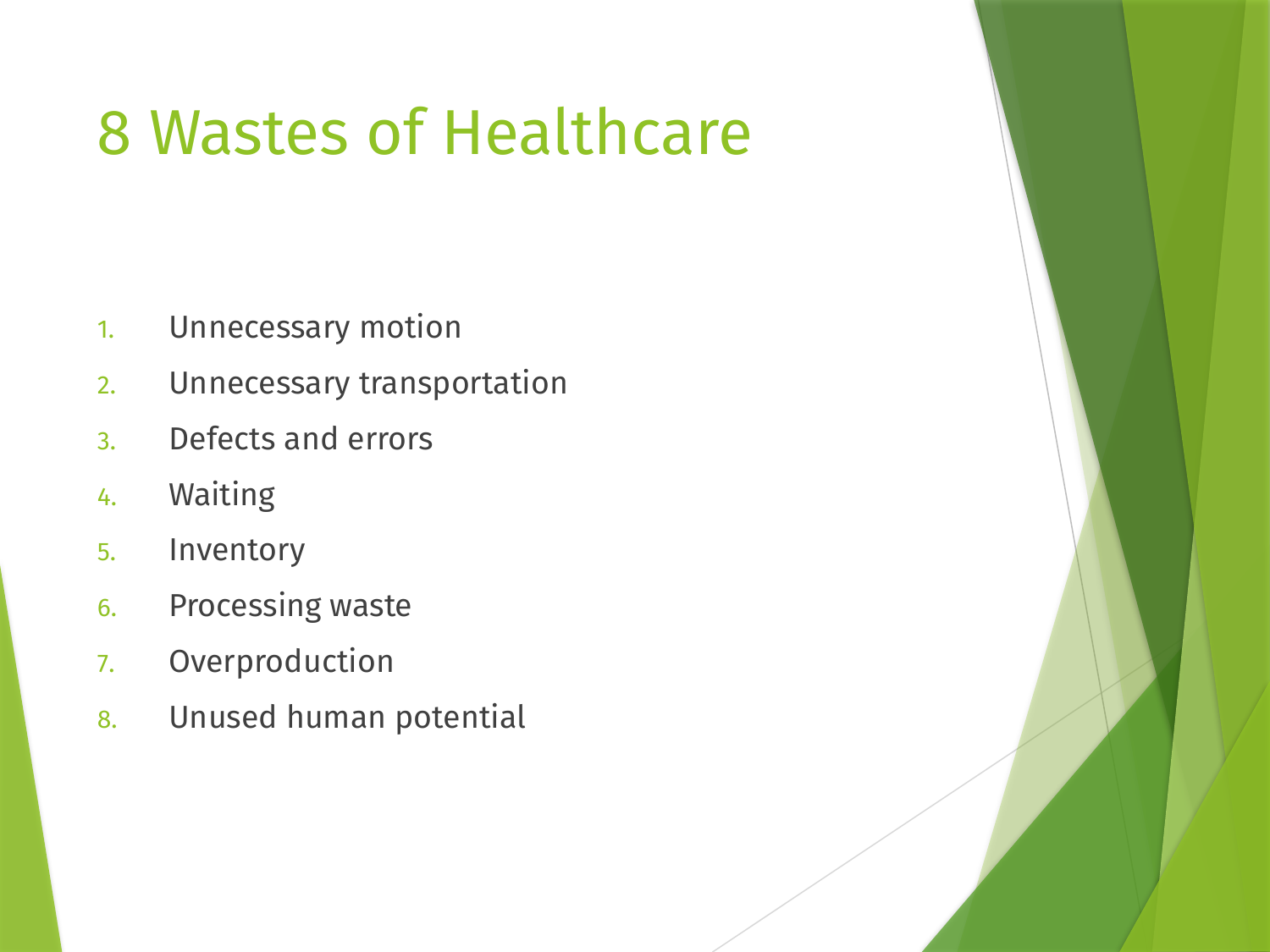

# 8 Wastes of Healthcare
Unnecessary motion
Unnecessary transportation
Defects and errors
Waiting
Inventory
Processing waste
Overproduction
Unused human potential